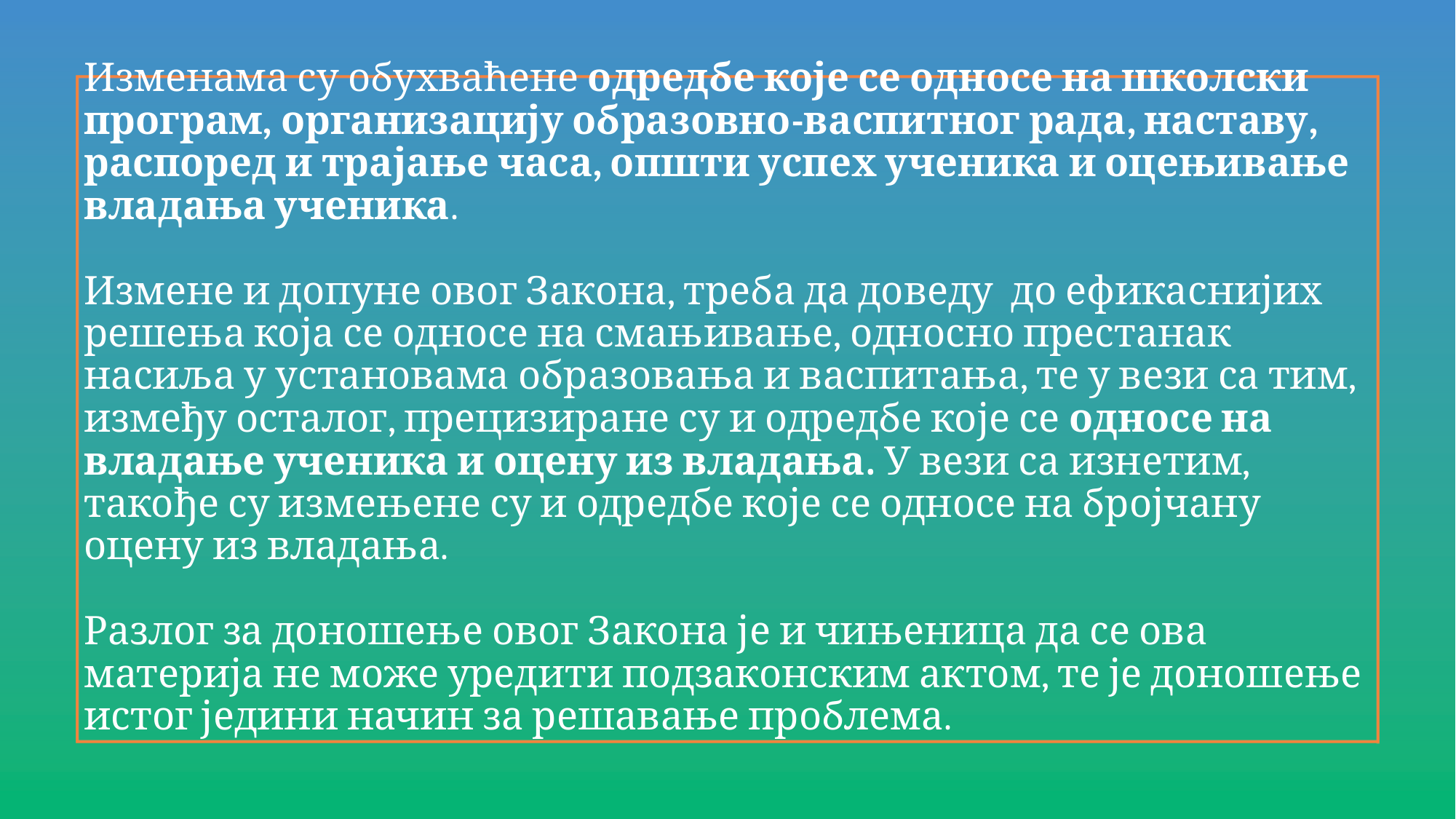

# Изменама су обухваћене одредбе које се односе на школски програм, организацију образовно-васпитног рада, наставу, распоред и трајање часа, општи успех ученика и оцењивање владања ученика. Измене и допуне овог Закона, треба да доведу  до ефикаснијих решења која се односе на смањивање, односно престанак насиља у установама образовања и васпитања, те у вези са тим, између осталог, прецизиране су и одредбе које се односе на владање ученика и оцену из владања. У вези са изнетим, такође су измењене су и одредбе које се односе на бројчану оцену из владања. Разлог за доношење овог Закона је и чињеница да се ова материја не може уредити подзаконским актом, те је доношење истог једини начин за решавање проблема.